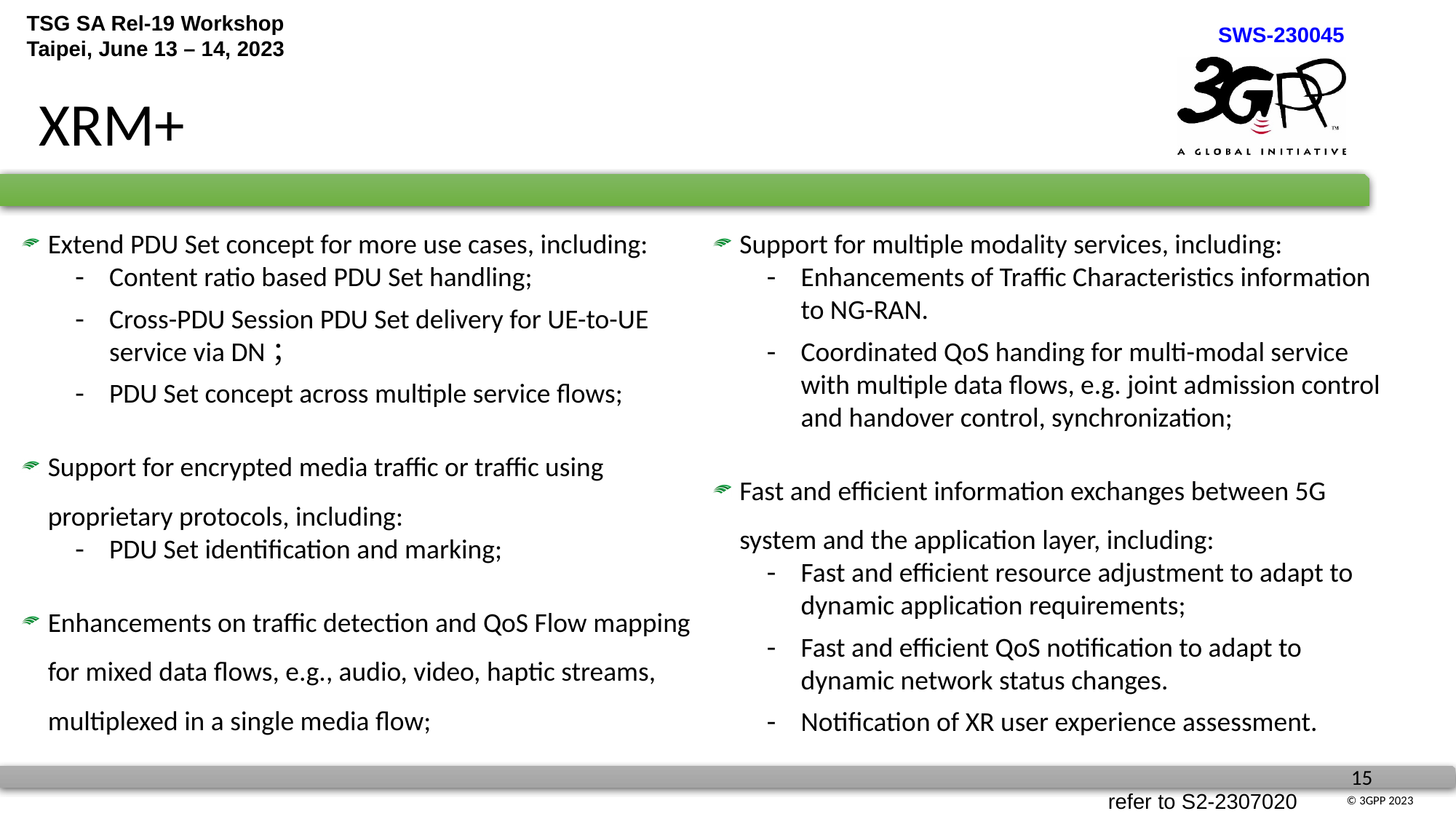

# XRM+
Extend PDU Set concept for more use cases, including:
Content ratio based PDU Set handling;
Cross-PDU Session PDU Set delivery for UE-to-UE service via DN；
PDU Set concept across multiple service flows;
Support for encrypted media traffic or traffic using proprietary protocols, including:
PDU Set identification and marking;
Enhancements on traffic detection and QoS Flow mapping for mixed data flows, e.g., audio, video, haptic streams, multiplexed in a single media flow;
Support for multiple modality services, including:
Enhancements of Traffic Characteristics information to NG-RAN.
Coordinated QoS handing for multi-modal service with multiple data flows, e.g. joint admission control and handover control, synchronization;
Fast and efficient information exchanges between 5G system and the application layer, including:
Fast and efficient resource adjustment to adapt to dynamic application requirements;
Fast and efficient QoS notification to adapt to dynamic network status changes.
Notification of XR user experience assessment.
refer to S2-2307020